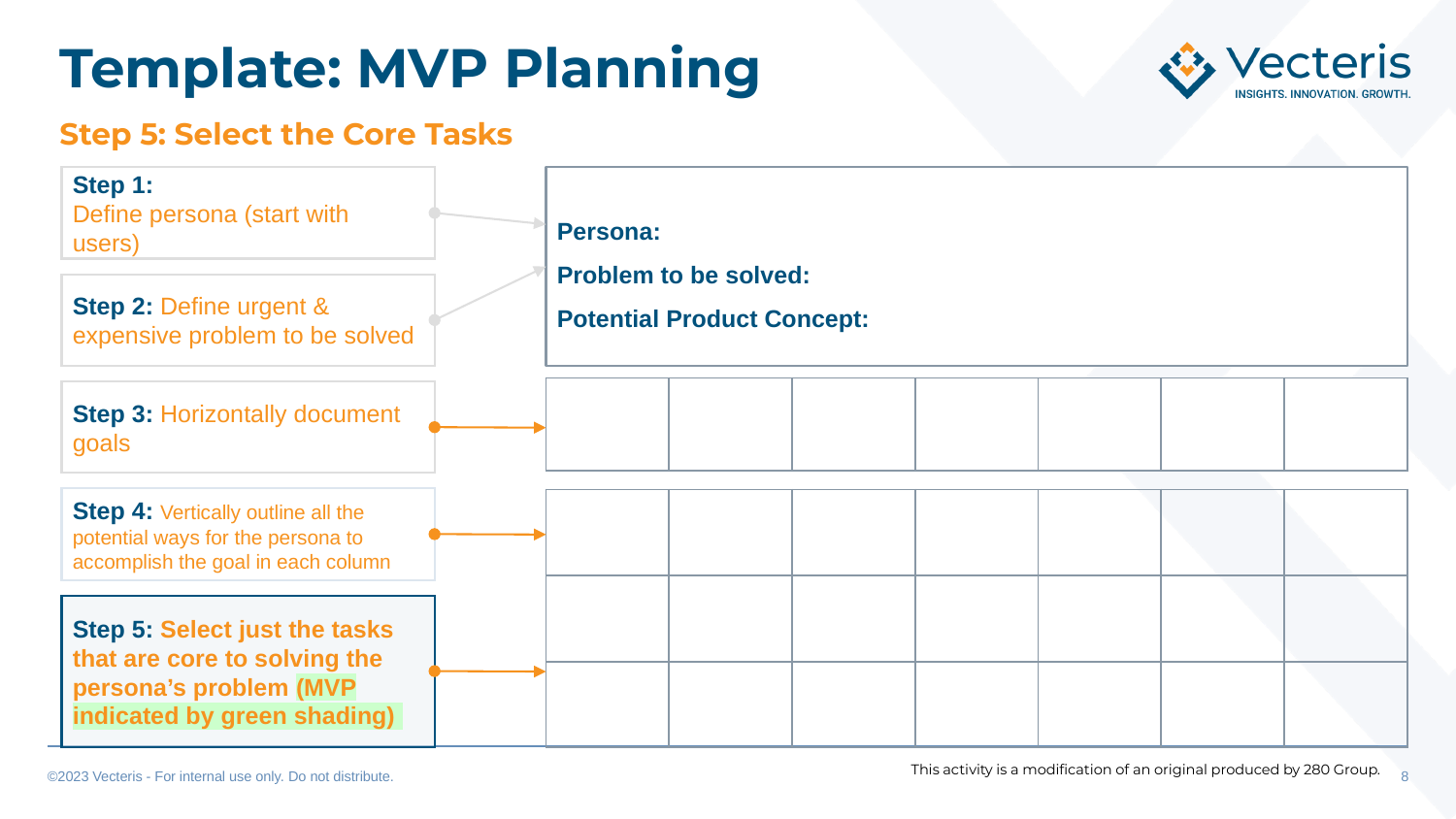

# Template: MVP Planning
Step 5: Select the Core Tasks
Step 1:
Define persona (start with users)
Persona:
Problem to be solved:
Potential Product Concept:
Step 2: Define urgent & expensive problem to be solved
|  |  |  |  |  |  |  |
| --- | --- | --- | --- | --- | --- | --- |
Step 3: Horizontally document goals
Step 4: Vertically outline all the potential ways for the persona to accomplish the goal in each column
|  |  |  |  |  |  |  |
| --- | --- | --- | --- | --- | --- | --- |
|  |  |  |  |  |  |  |
|  |  |  |  |  |  |  |
Step 5: Select just the tasks that are core to solving the persona’s problem (MVP indicated by green shading)
This activity is a modification of an original produced by 280 Group.